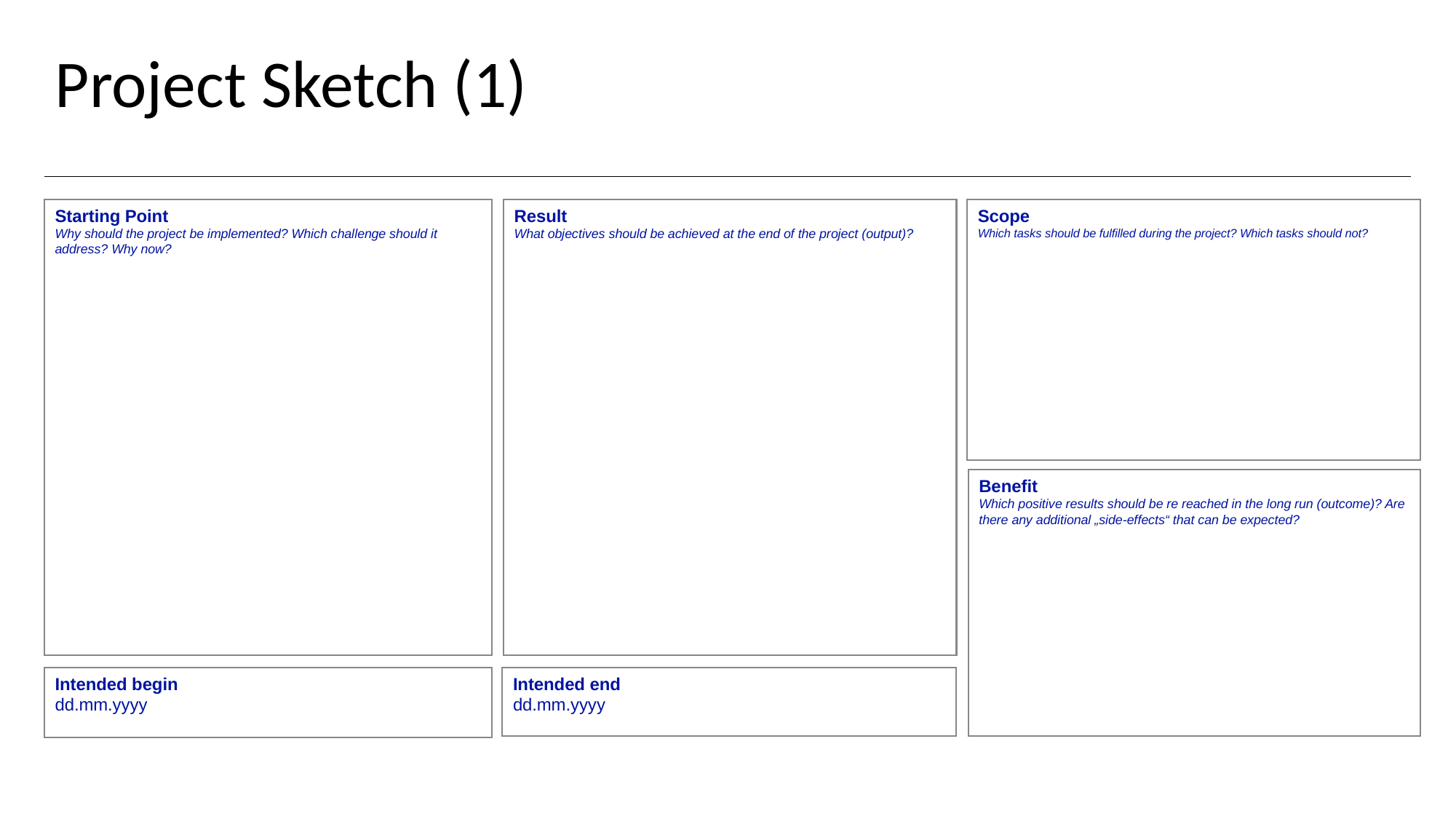

Project Sketch (1)
Scope
Which tasks should be fulfilled during the project? Which tasks should not?
Starting Point
Why should the project be implemented? Which challenge should it address? Why now?

Result
What objectives should be achieved at the end of the project (output)?

Benefit
Which positive results should be re reached in the long run (outcome)? Are there any additional „side-effects“ that can be expected?

Intended begin
dd.mm.yyyy

Intended end
dd.mm.yyyy